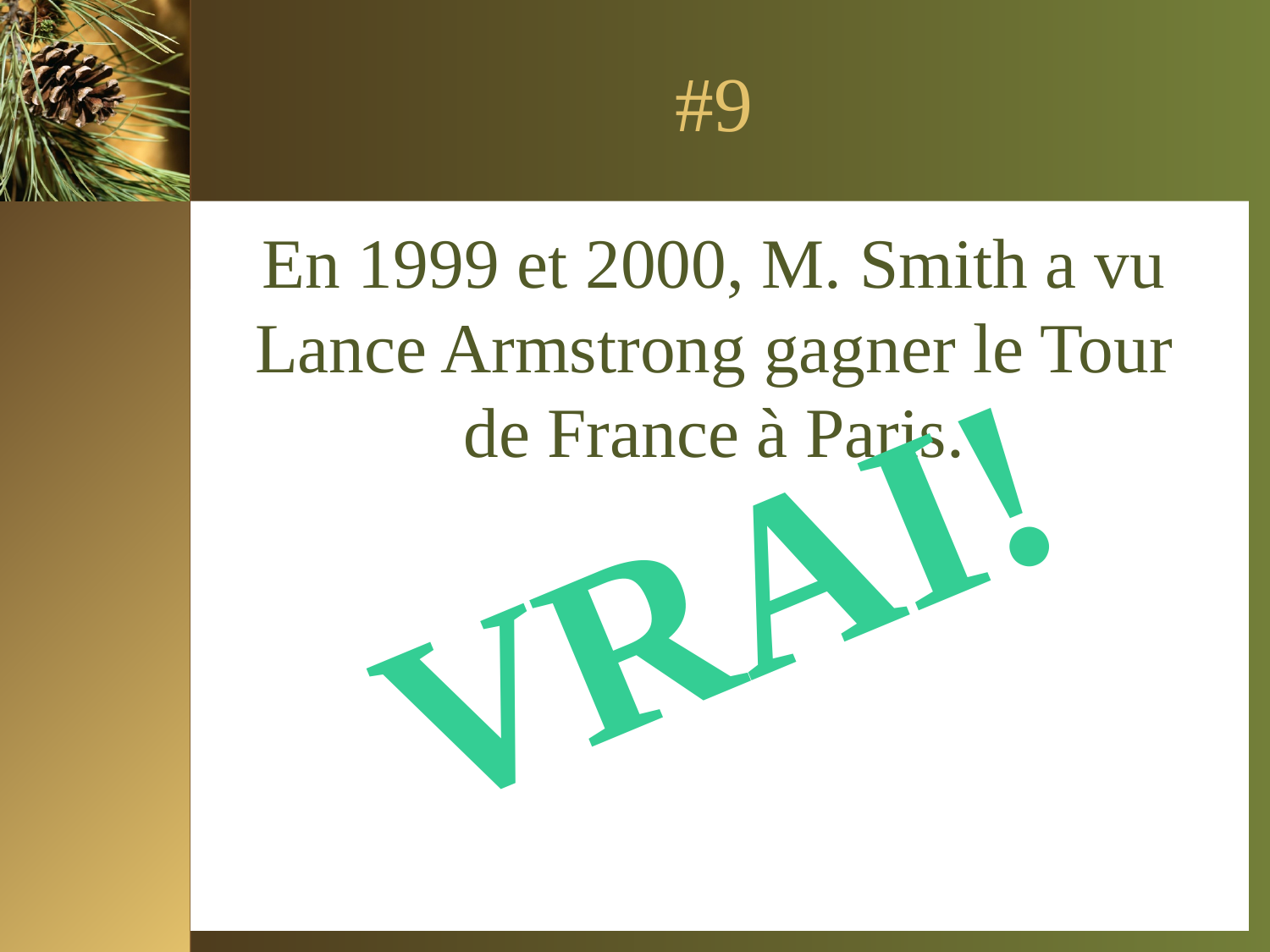

# #9
En 1999 et 2000, M. Smith a vu Lance Armstrong gagner le Tour de France à Paris.
VRAI!